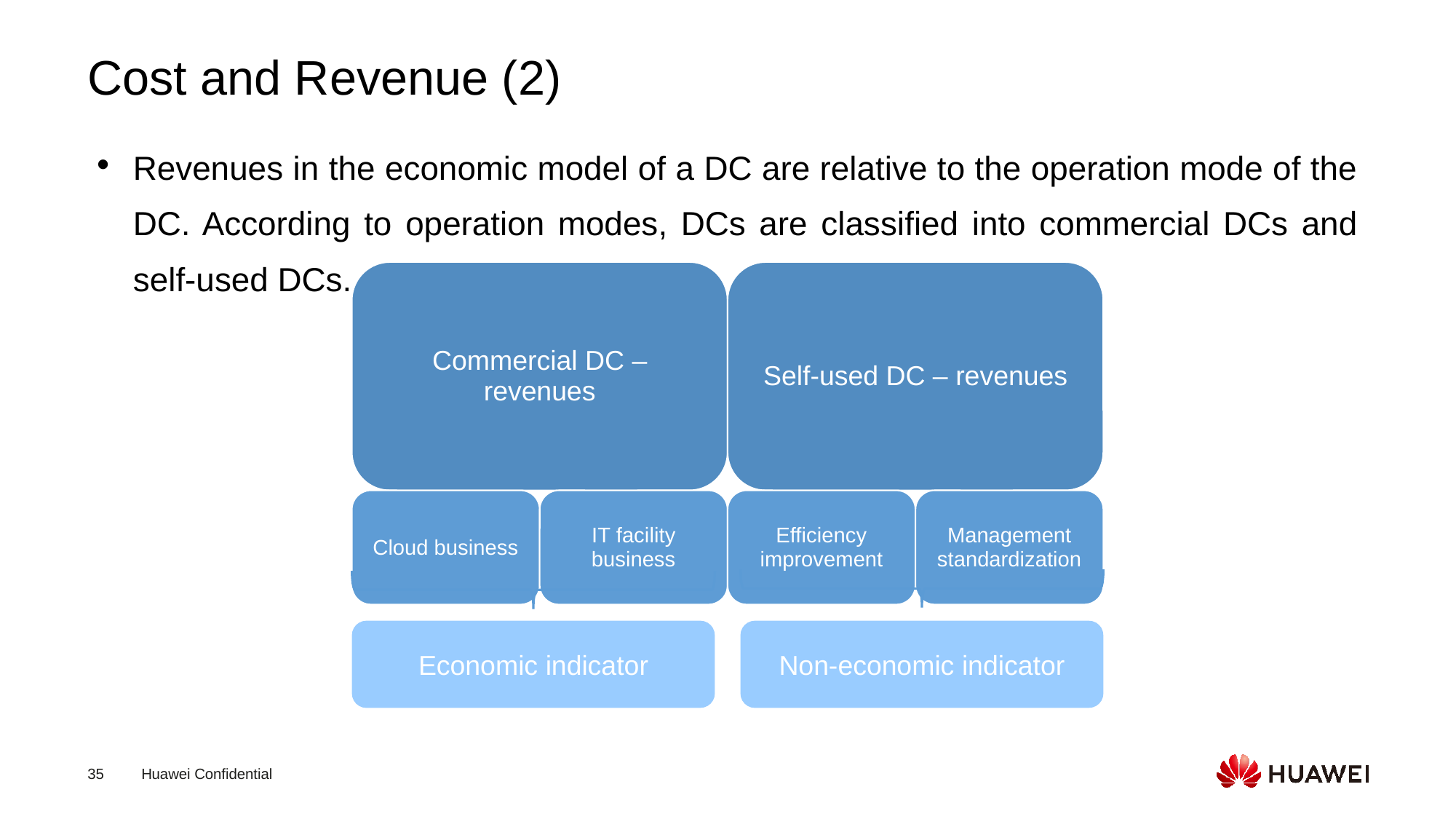

# Cost and Revenue (2)
Revenues in the economic model of a DC are relative to the operation mode of the DC. According to operation modes, DCs are classified into commercial DCs and self-used DCs.
Commercial DC – revenues
Cloud business
IT facility business
Self-used DC – revenues
Efficiency improvement
Management standardization

Economic indicator
Non-economic indicator